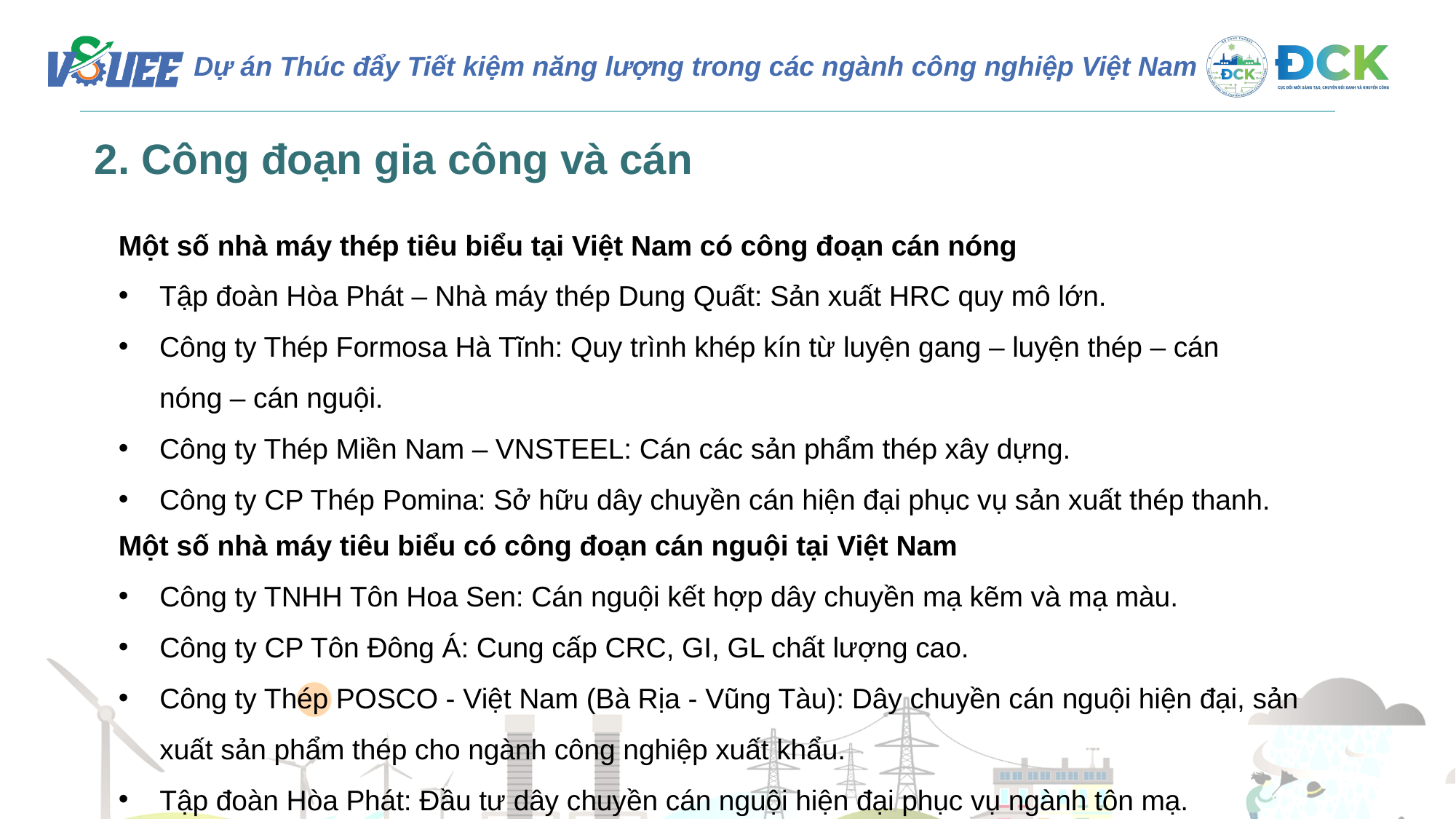

2. Công đoạn gia công và cán
Một số nhà máy thép tiêu biểu tại Việt Nam có công đoạn cán nóng
Tập đoàn Hòa Phát – Nhà máy thép Dung Quất: Sản xuất HRC quy mô lớn.
Công ty Thép Formosa Hà Tĩnh: Quy trình khép kín từ luyện gang – luyện thép – cán nóng – cán nguội.
Công ty Thép Miền Nam – VNSTEEL: Cán các sản phẩm thép xây dựng.
Công ty CP Thép Pomina: Sở hữu dây chuyền cán hiện đại phục vụ sản xuất thép thanh.
Một số nhà máy tiêu biểu có công đoạn cán nguội tại Việt Nam
Công ty TNHH Tôn Hoa Sen: Cán nguội kết hợp dây chuyền mạ kẽm và mạ màu.
Công ty CP Tôn Đông Á: Cung cấp CRC, GI, GL chất lượng cao.
Công ty Thép POSCO - Việt Nam (Bà Rịa - Vũng Tàu): Dây chuyền cán nguội hiện đại, sản xuất sản phẩm thép cho ngành công nghiệp xuất khẩu.
Tập đoàn Hòa Phát: Đầu tư dây chuyền cán nguội hiện đại phục vụ ngành tôn mạ.